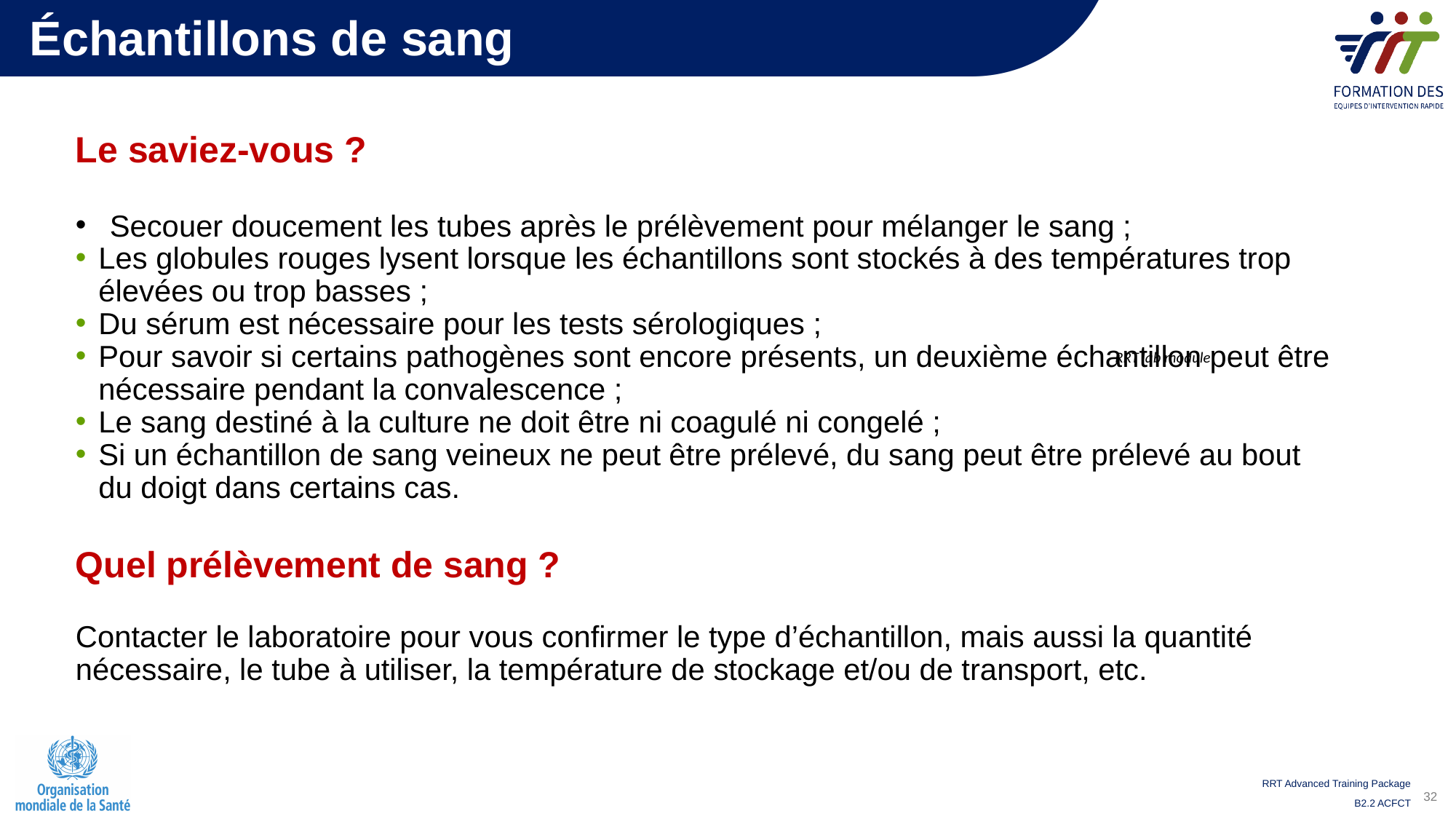

Échantillons de sang
Le saviez-vous ?

Secouer doucement les tubes après le prélèvement pour mélanger le sang ;
Les globules rouges lysent lorsque les échantillons sont stockés à des températures trop élevées ou trop basses ;
Du sérum est nécessaire pour les tests sérologiques ;
Pour savoir si certains pathogènes sont encore présents, un deuxième échantillon peut être nécessaire pendant la convalescence ;
Le sang destiné à la culture ne doit être ni coagulé ni congelé ;
Si un échantillon de sang veineux ne peut être prélevé, du sang peut être prélevé au bout du doigt dans certains cas.

Quel prélèvement de sang ?

Contacter le laboratoire pour vous confirmer le type d’échantillon, mais aussi la quantité nécessaire, le tube à utiliser, la température de stockage et/ou de transport, etc.
RRT lab module